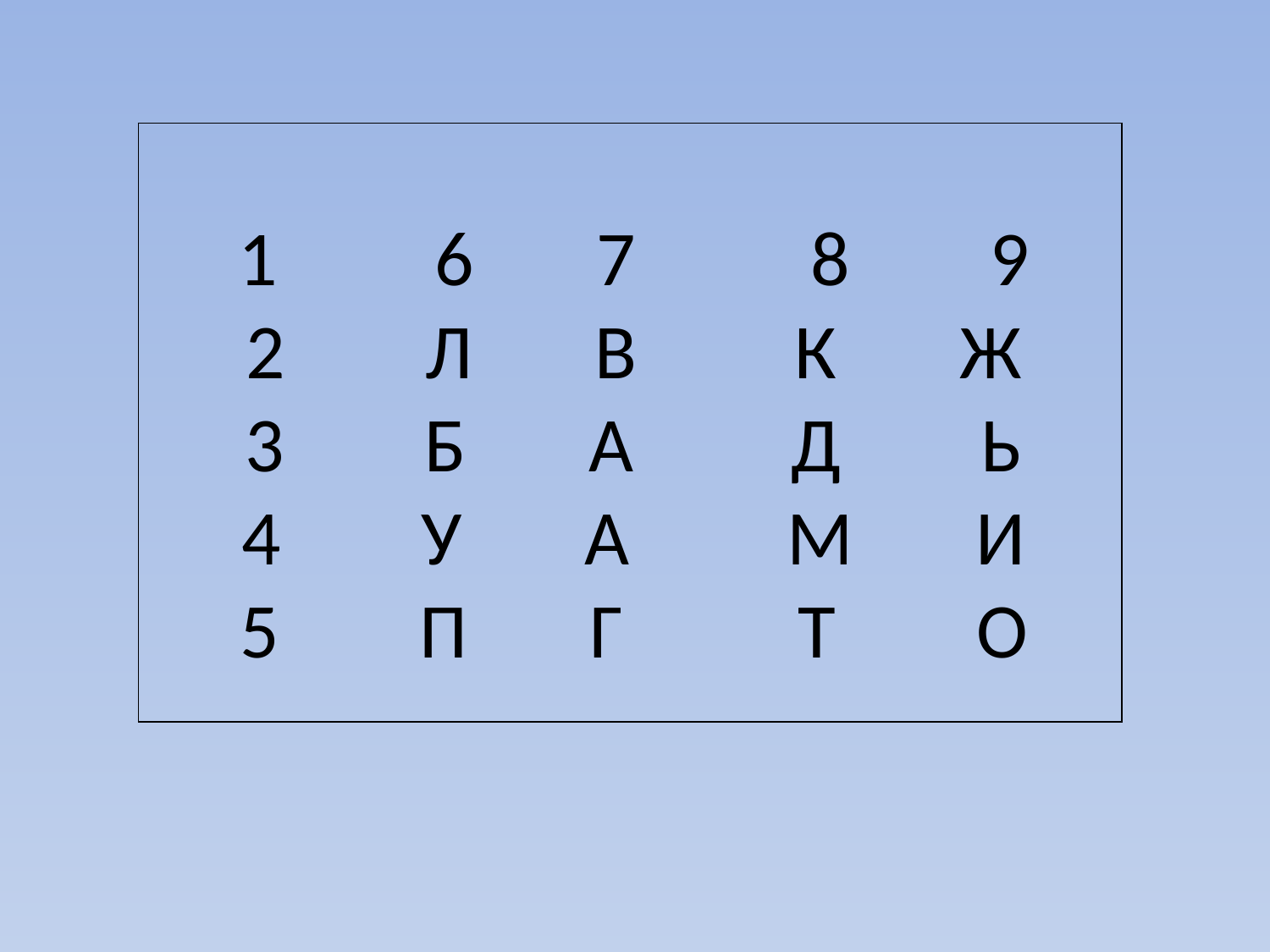

# 1         6       7          8        9 2        Л       В         К       Ж 3        Б       А         Д        Ь 4        У       А         М       И 5        П       Г          Т        О
|  |
| --- |